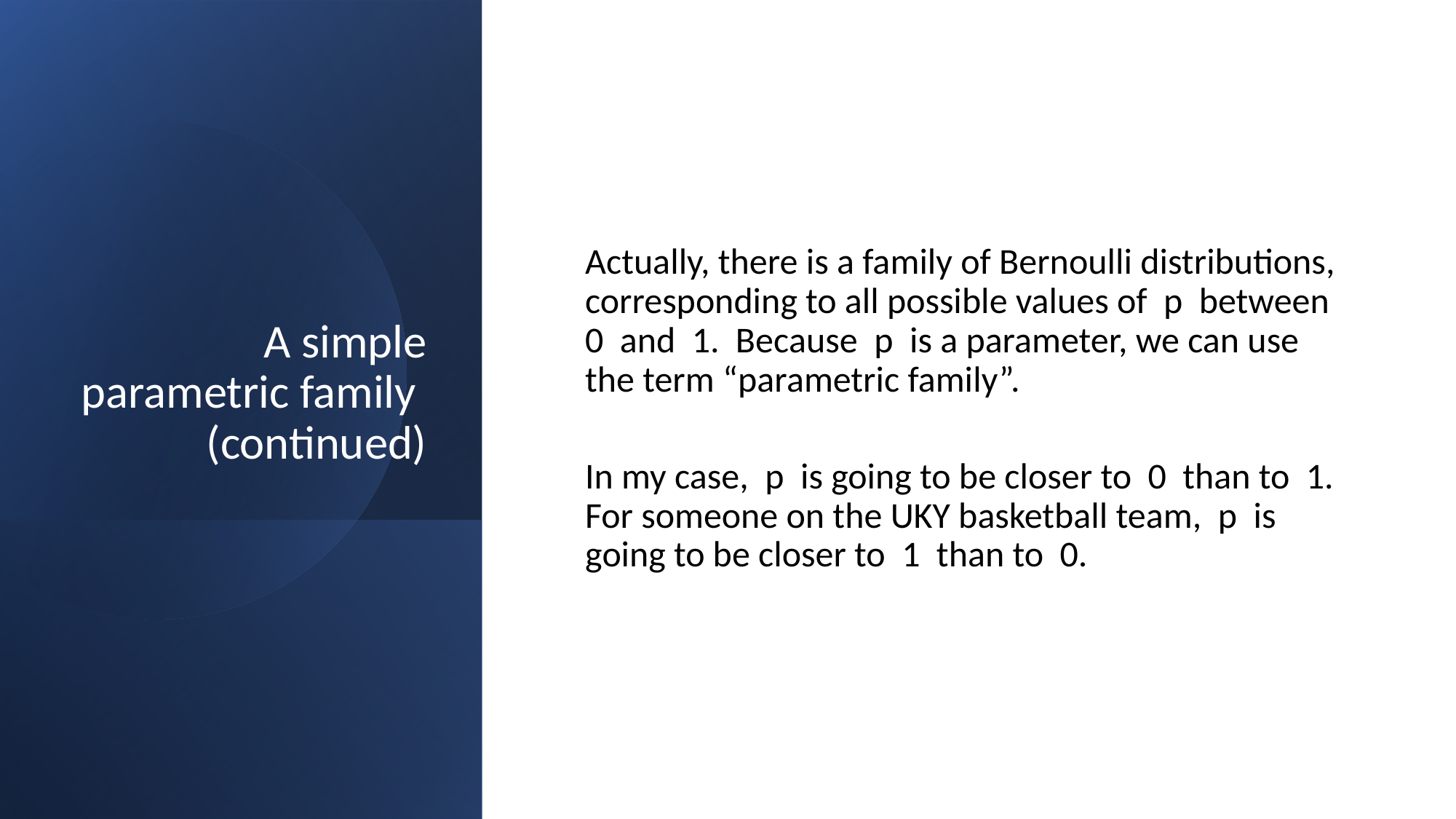

# A simple parametric family  (continued)
Actually, there is a family of Bernoulli distributions, corresponding to all possible values of  p  between  0  and  1.  Because  p  is a parameter, we can use the term “parametric family”.

In my case,  p  is going to be closer to  0  than to  1.  For someone on the UKY basketball team,  p  is going to be closer to  1  than to  0.